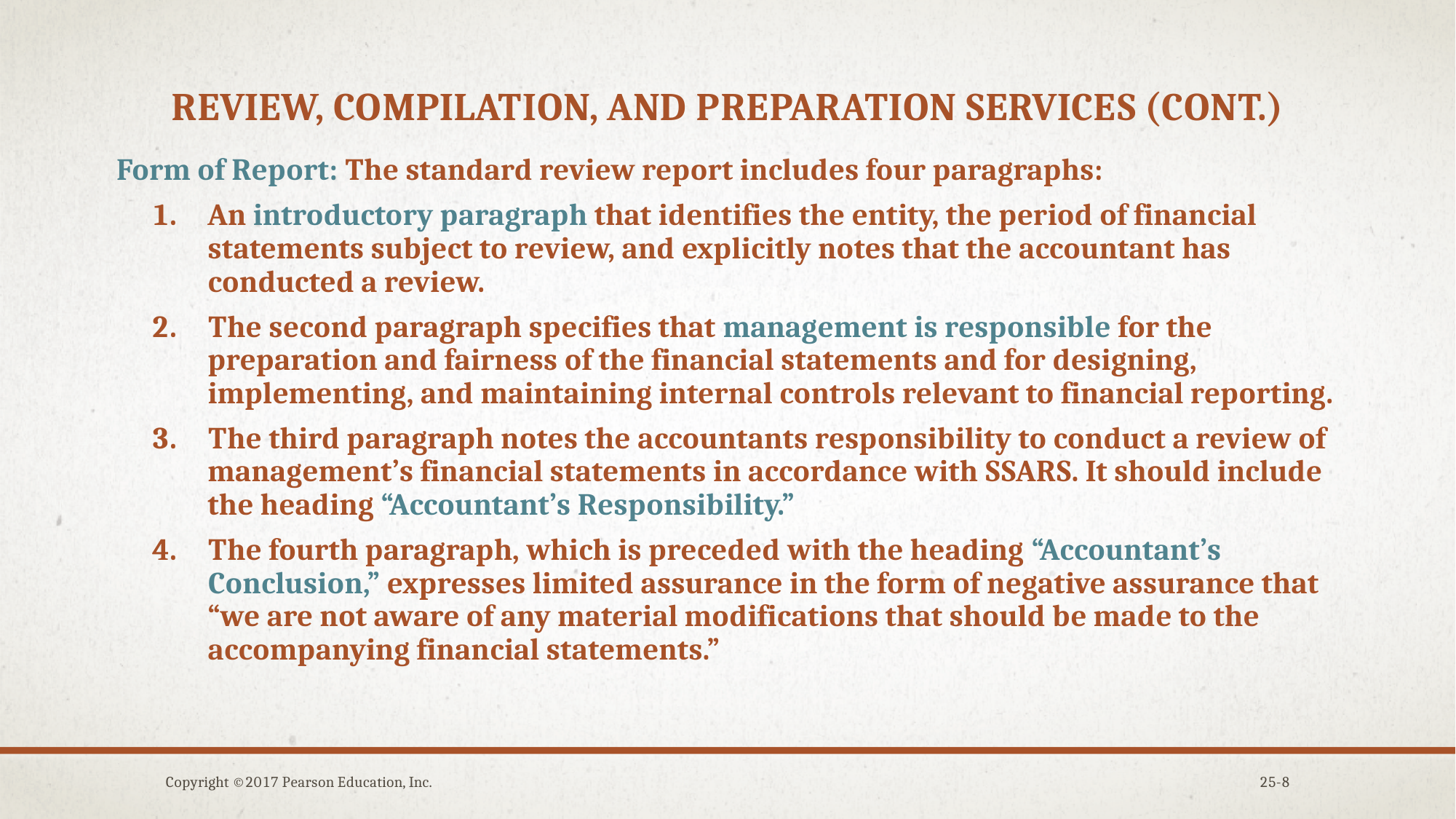

# Review, compilation, and preparation services (cont.)
Form of Report: The standard review report includes four paragraphs:
An introductory paragraph that identifies the entity, the period of financial statements subject to review, and explicitly notes that the accountant has conducted a review.
The second paragraph specifies that management is responsible for the preparation and fairness of the financial statements and for designing, implementing, and maintaining internal controls relevant to financial reporting.
The third paragraph notes the accountants responsibility to conduct a review of management’s financial statements in accordance with SSARS. It should include the heading “Accountant’s Responsibility.”
The fourth paragraph, which is preceded with the heading “Accountant’s Conclusion,” expresses limited assurance in the form of negative assurance that “we are not aware of any material modifications that should be made to the accompanying financial statements.”
Copyright ©2017 Pearson Education, Inc.
25-8